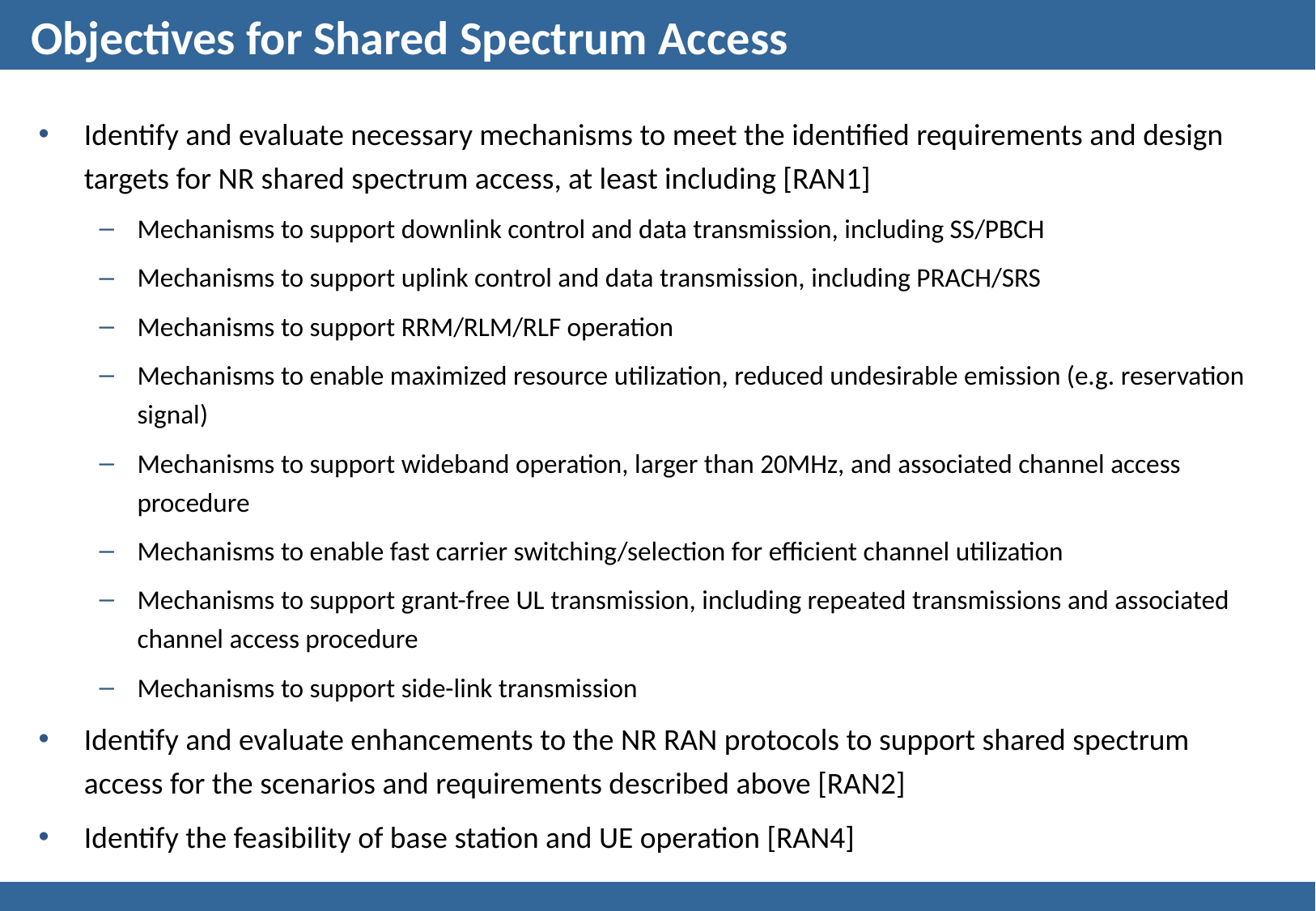

# Objectives for Shared Spectrum Access
Identify and evaluate necessary mechanisms to meet the identified requirements and design targets for NR shared spectrum access, at least including [RAN1]
Mechanisms to support downlink control and data transmission, including SS/PBCH
Mechanisms to support uplink control and data transmission, including PRACH/SRS
Mechanisms to support RRM/RLM/RLF operation
Mechanisms to enable maximized resource utilization, reduced undesirable emission (e.g. reservation signal)
Mechanisms to support wideband operation, larger than 20MHz, and associated channel access procedure
Mechanisms to enable fast carrier switching/selection for efficient channel utilization
Mechanisms to support grant-free UL transmission, including repeated transmissions and associated channel access procedure
Mechanisms to support side-link transmission
Identify and evaluate enhancements to the NR RAN protocols to support shared spectrum access for the scenarios and requirements described above [RAN2]
Identify the feasibility of base station and UE operation [RAN4]